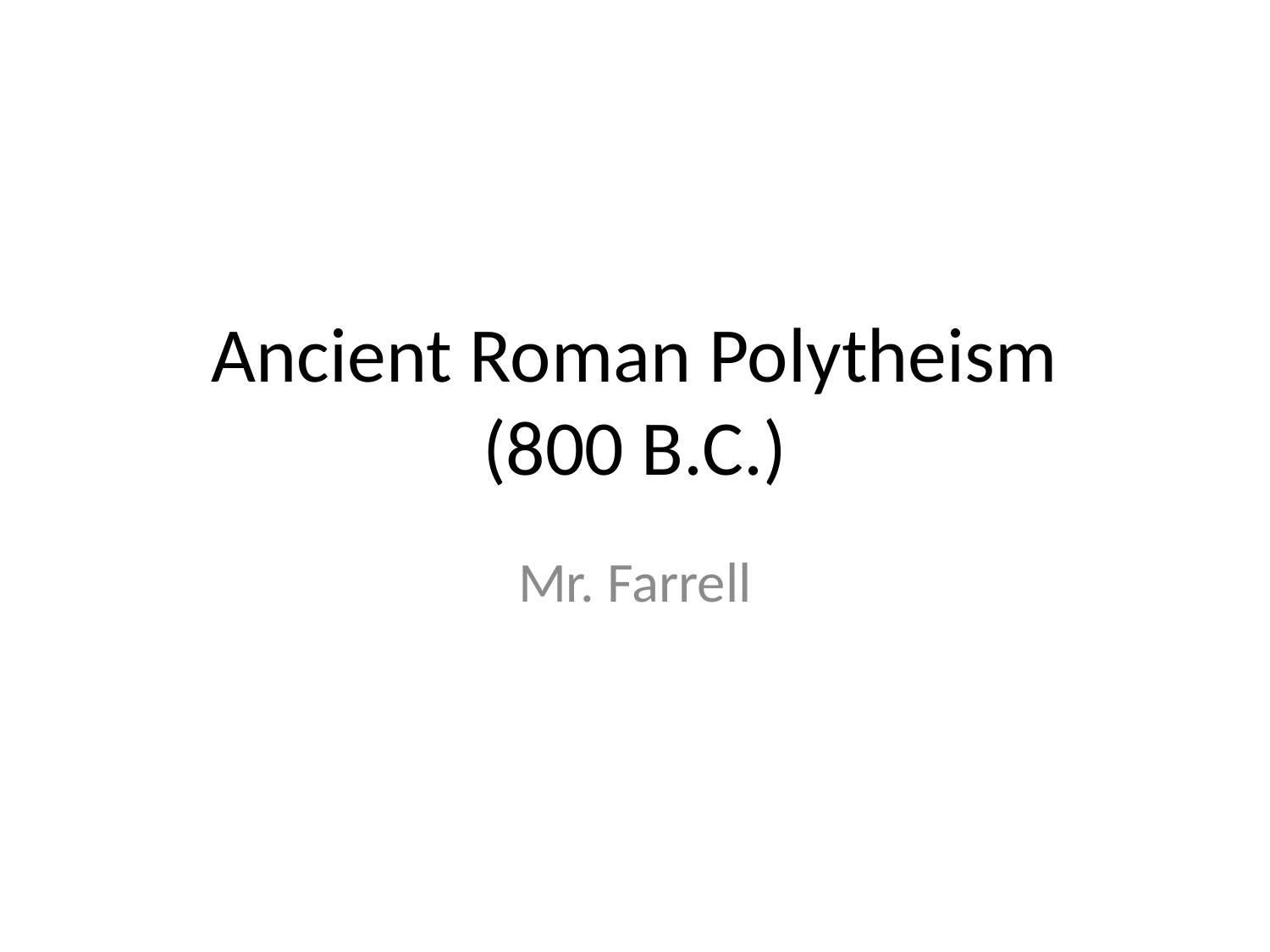

# Ancient Roman Polytheism (800 B.C.)
Mr. Farrell